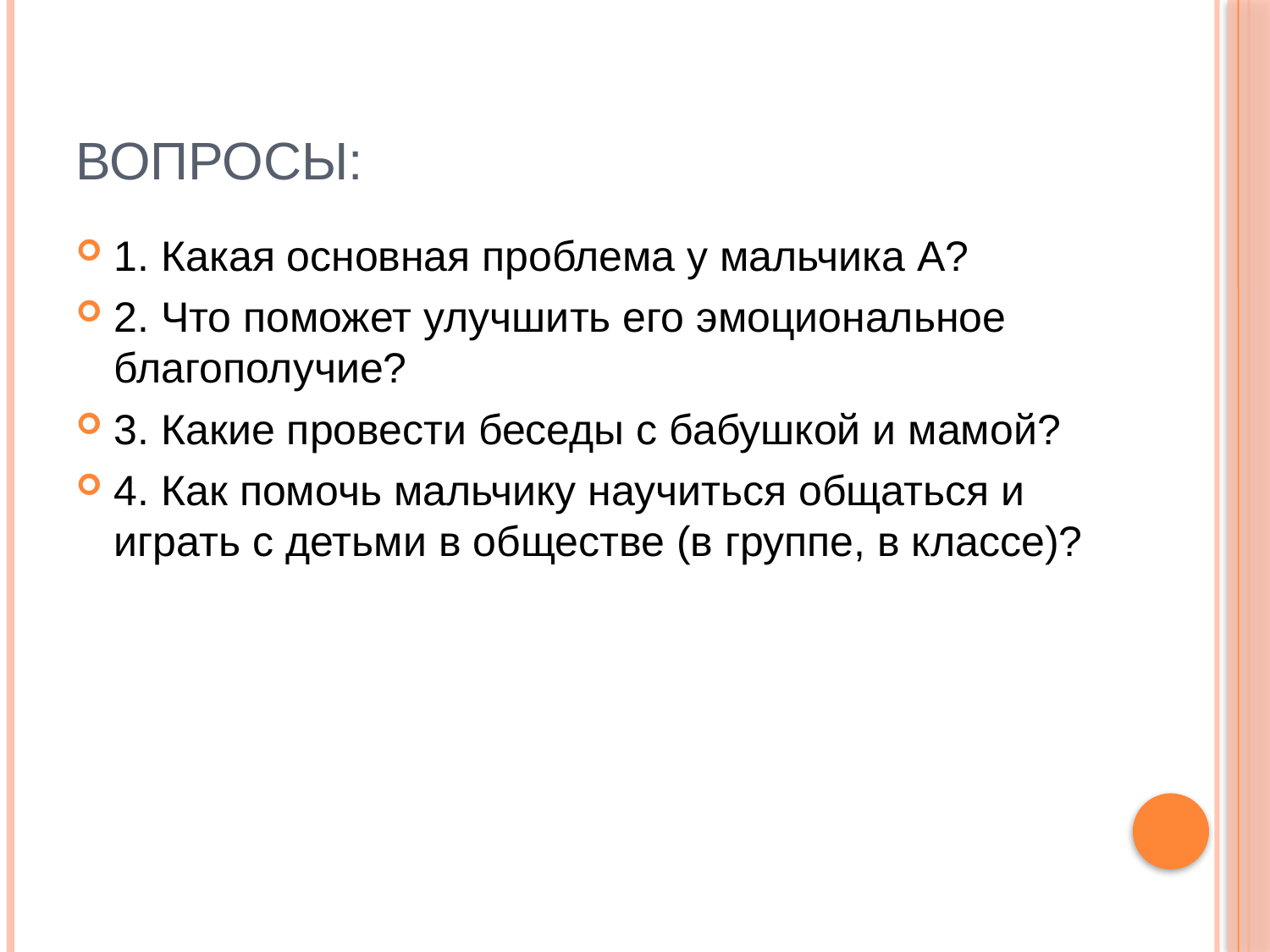

# Вопросы:
1. Какая основная проблема у мальчика А?
2. Что поможет улучшить его эмоциональное благополучие?
3. Какие провести беседы с бабушкой и мамой?
4. Как помочь мальчику научиться общаться и играть с детьми в обществе (в группе, в классе)?